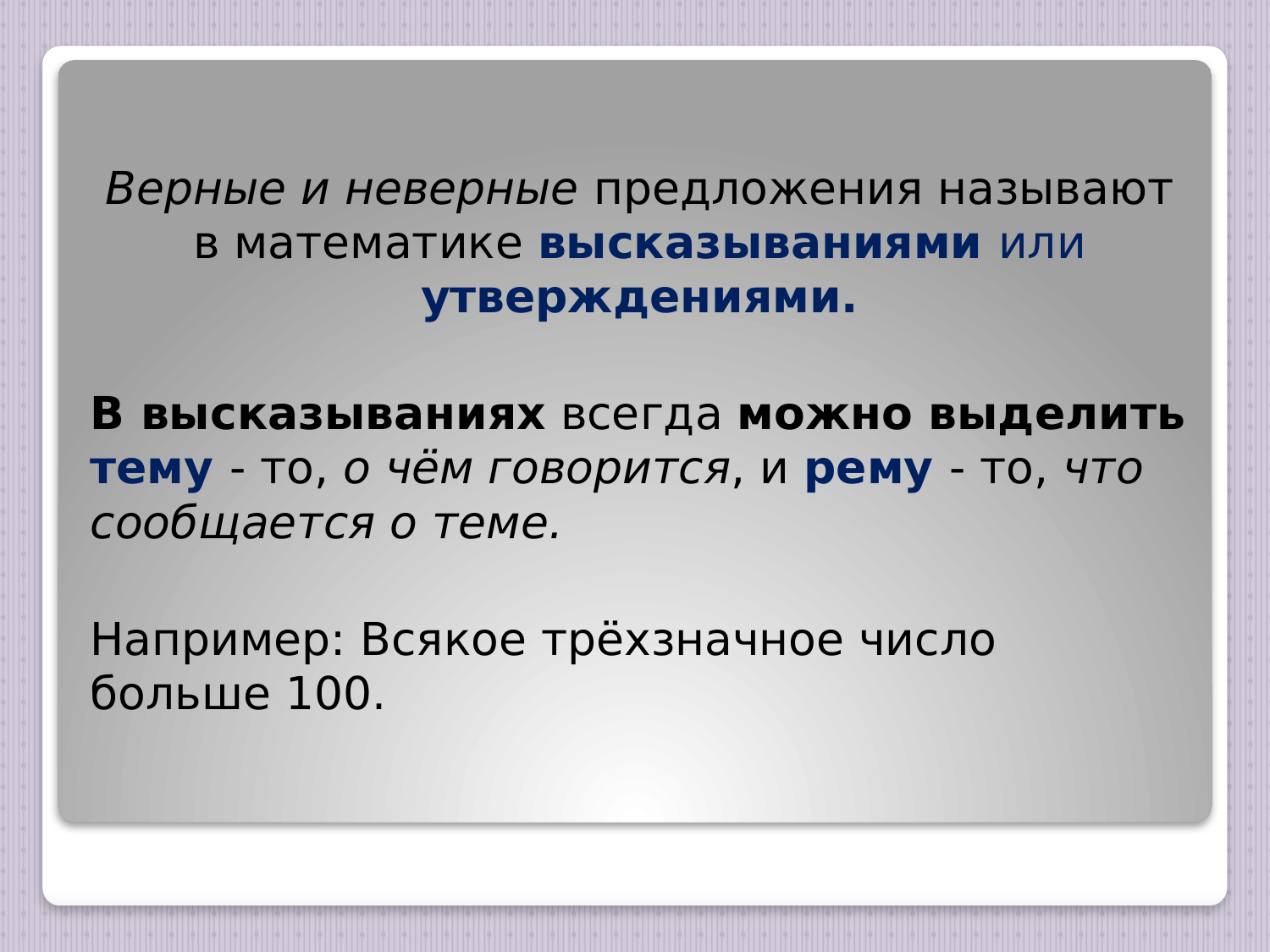

Верные и неверные предложения называют в математике высказываниями или утверждениями.

В высказываниях всегда можно выделить тему - то, о чём говорится, и рему - то, что сообщается о теме.

Например: Всякое трёхзначное число больше 100.